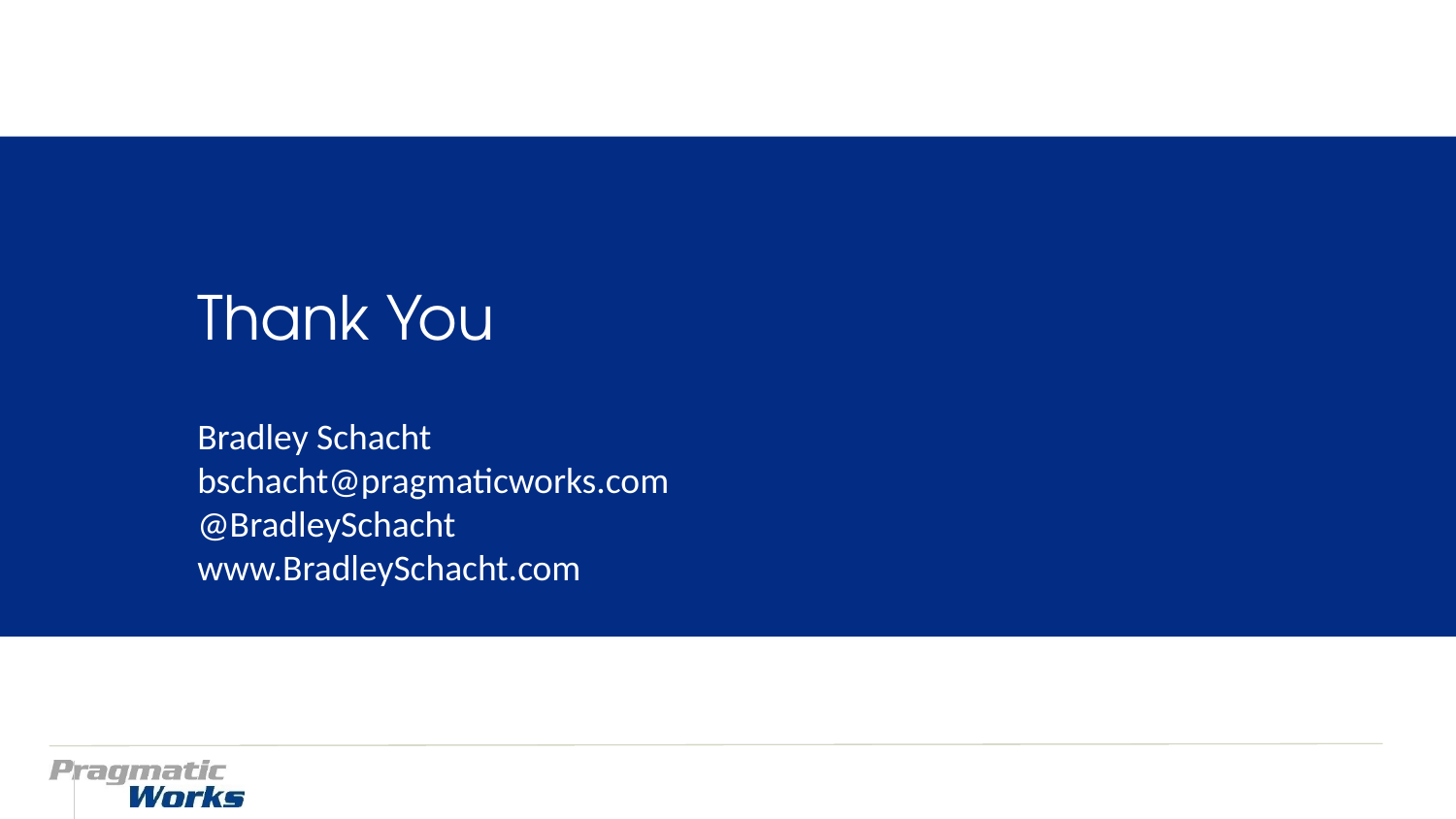

Thank You
Bradley Schacht
bschacht@pragmaticworks.com
@BradleySchacht
www.BradleySchacht.com